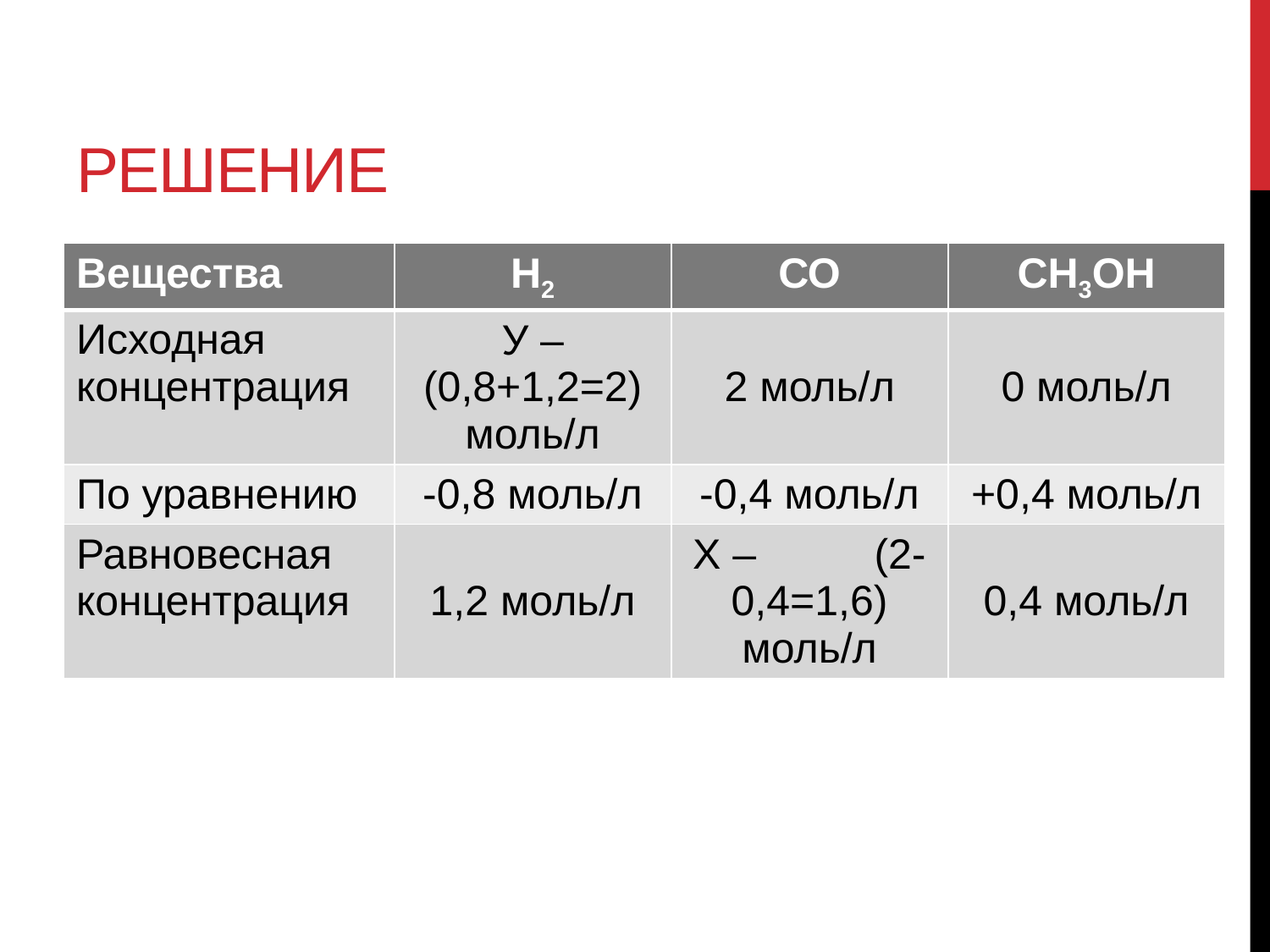

# решение
| Вещества | Н2 | СО | СН3ОН |
| --- | --- | --- | --- |
| Исходная концентрация | У – (0,8+1,2=2) моль/л | 2 моль/л | 0 моль/л |
| По уравнению | -0,8 моль/л | -0,4 моль/л | +0,4 моль/л |
| Равновесная концентрация | 1,2 моль/л | Х – (2-0,4=1,6) моль/л | 0,4 моль/л |